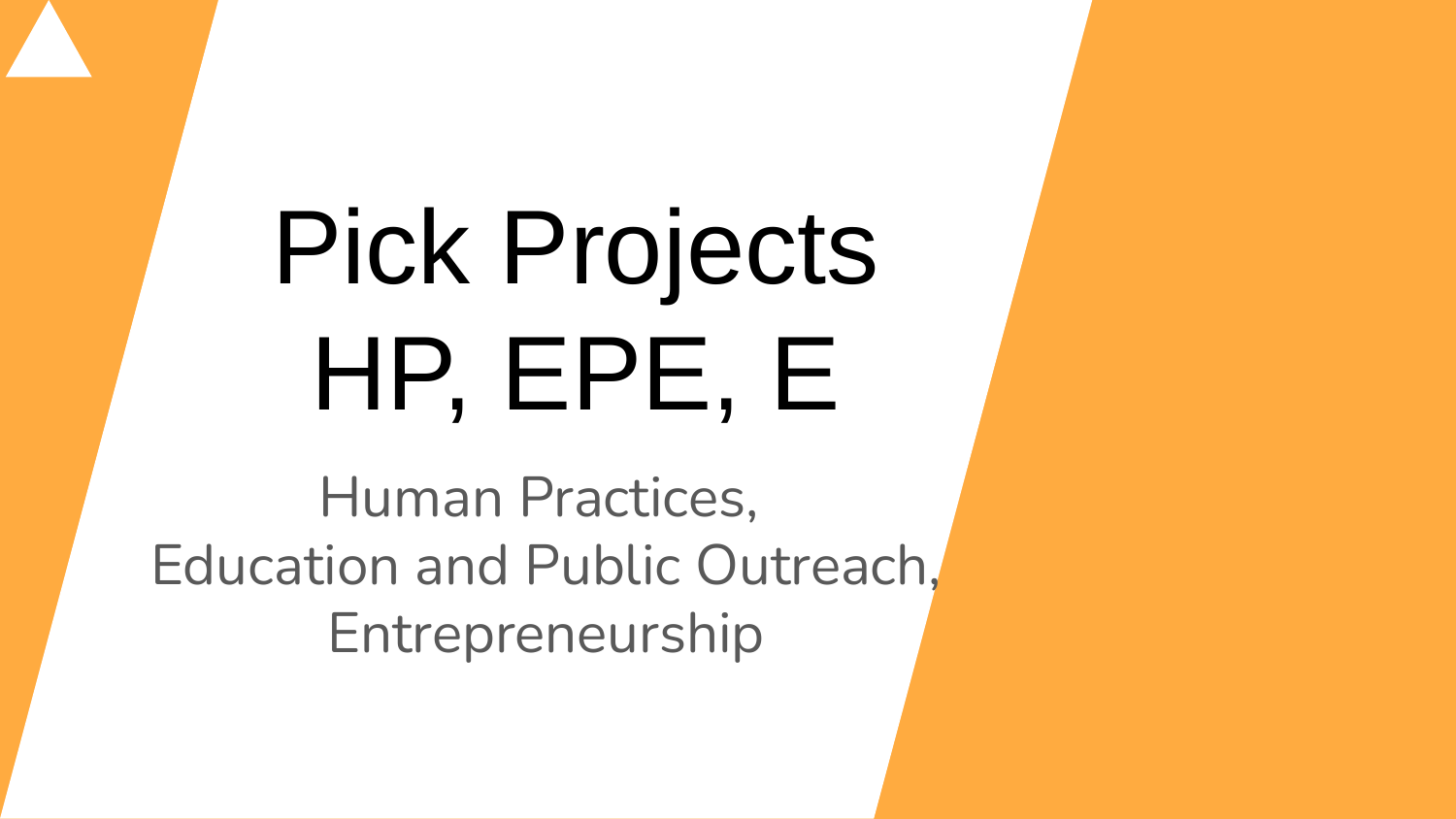

# Pick Projects
HP, EPE, E
Human Practices,
Education and Public Outreach, Entrepreneurship